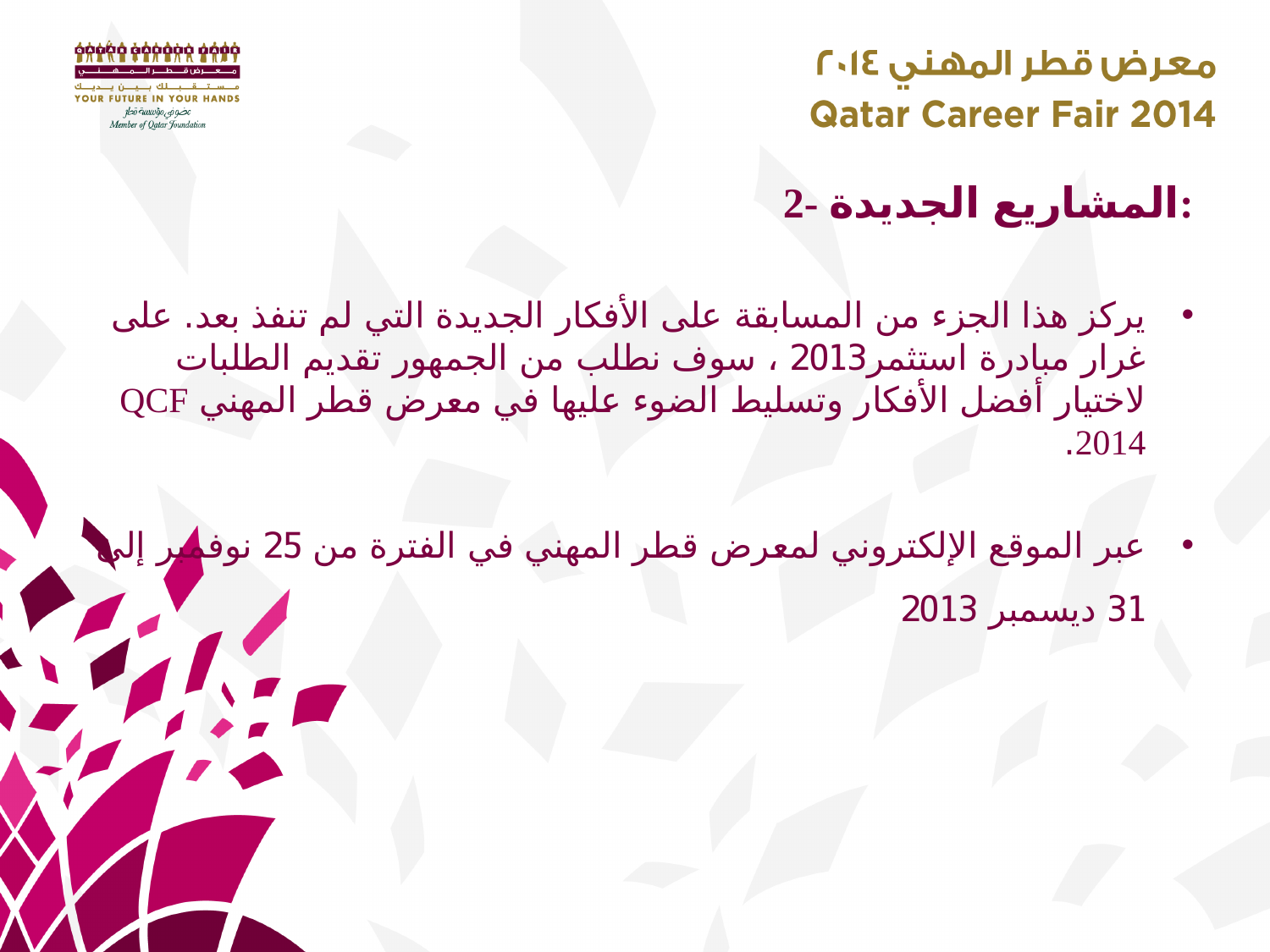

2- المشاريع الجديدة:

يركز هذا الجزء من المسابقة على الأفكار الجديدة التي لم تنفذ بعد. على غرار مبادرة استثمر2013 ، سوف نطلب من الجمهور تقديم الطلبات لاختيار أفضل الأفكار وتسليط الضوء عليها في معرض قطر المهني QCF 2014.

عبر الموقع الإلكتروني لمعرض قطر المهني في الفترة من 25 نوفمبر إلى 31 ديسمبر 2013